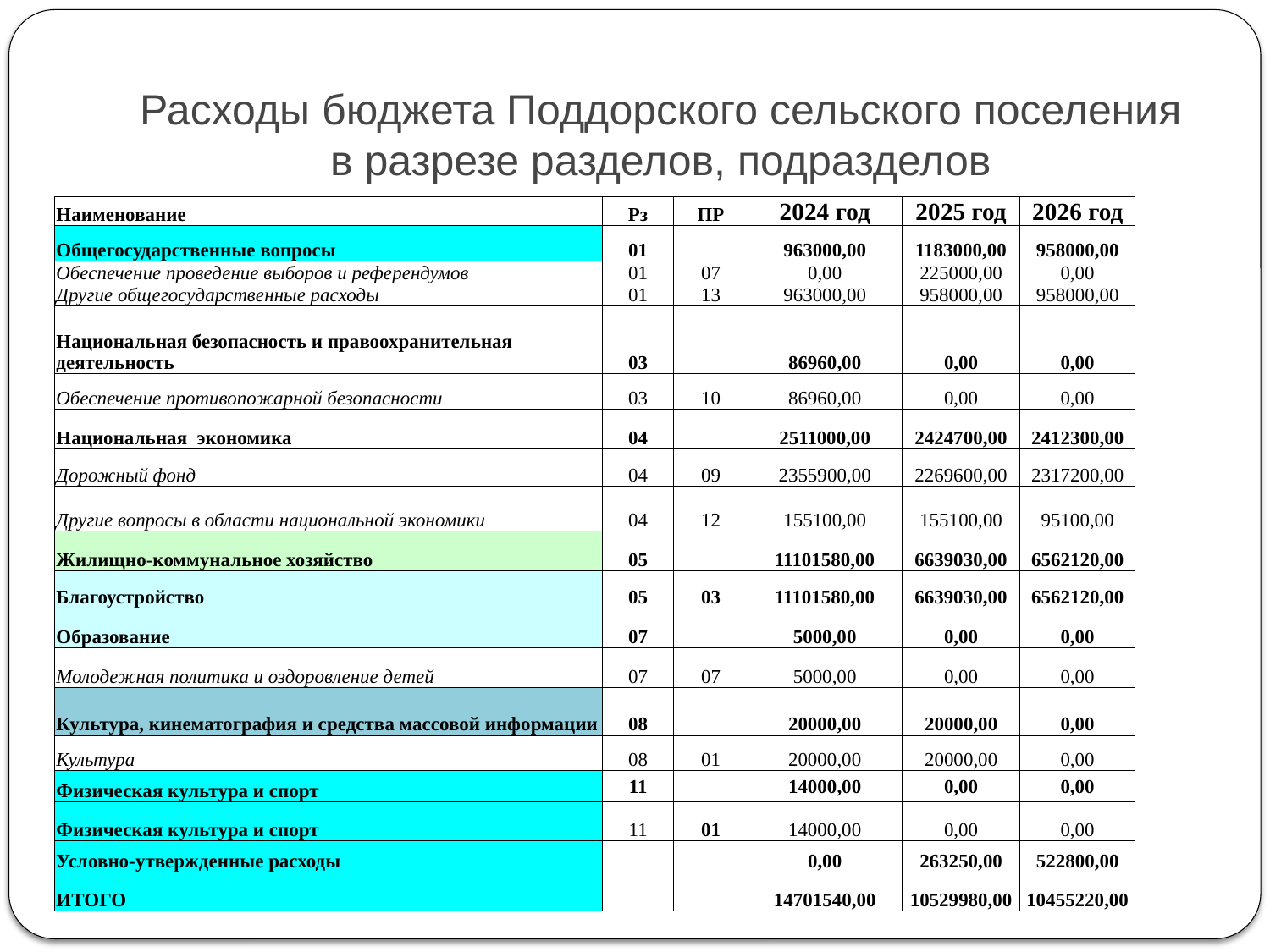

# Расходы бюджета Поддорского сельского поселения  в разрезе разделов, подразделов
| Наименование | Рз | ПР | 2024 год | 2025 год | 2026 год |
| --- | --- | --- | --- | --- | --- |
| Общегосударственные вопросы | 01 |  | 963000,00 | 1183000,00 | 958000,00 |
| Обеспечение проведение выборов и референдумов Другие общегосударственные расходы | 01 01 | 07 13 | 0,00 963000,00 | 225000,00 958000,00 | 0,00 958000,00 |
| Национальная безопасность и правоохранительная деятельность | 03 |  | 86960,00 | 0,00 | 0,00 |
| Обеспечение противопожарной безопасности | 03 | 10 | 86960,00 | 0,00 | 0,00 |
| Национальная экономика | 04 |  | 2511000,00 | 2424700,00 | 2412300,00 |
| Дорожный фонд | 04 | 09 | 2355900,00 | 2269600,00 | 2317200,00 |
| Другие вопросы в области национальной экономики | 04 | 12 | 155100,00 | 155100,00 | 95100,00 |
| Жилищно-коммунальное хозяйство | 05 |  | 11101580,00 | 6639030,00 | 6562120,00 |
| Благоустройство | 05 | 03 | 11101580,00 | 6639030,00 | 6562120,00 |
| Образование | 07 |  | 5000,00 | 0,00 | 0,00 |
| Молодежная политика и оздоровление детей | 07 | 07 | 5000,00 | 0,00 | 0,00 |
| Культура, кинематография и средства массовой информации | 08 |  | 20000,00 | 20000,00 | 0,00 |
| Культура | 08 | 01 | 20000,00 | 20000,00 | 0,00 |
| Физическая культура и спорт | 11 |  | 14000,00 | 0,00 | 0,00 |
| Физическая культура и спорт | 11 | 01 | 14000,00 | 0,00 | 0,00 |
| Условно-утвержденные расходы |  |  | 0,00 | 263250,00 | 522800,00 |
| ИТОГО |  |  | 14701540,00 | 10529980,00 | 10455220,00 |